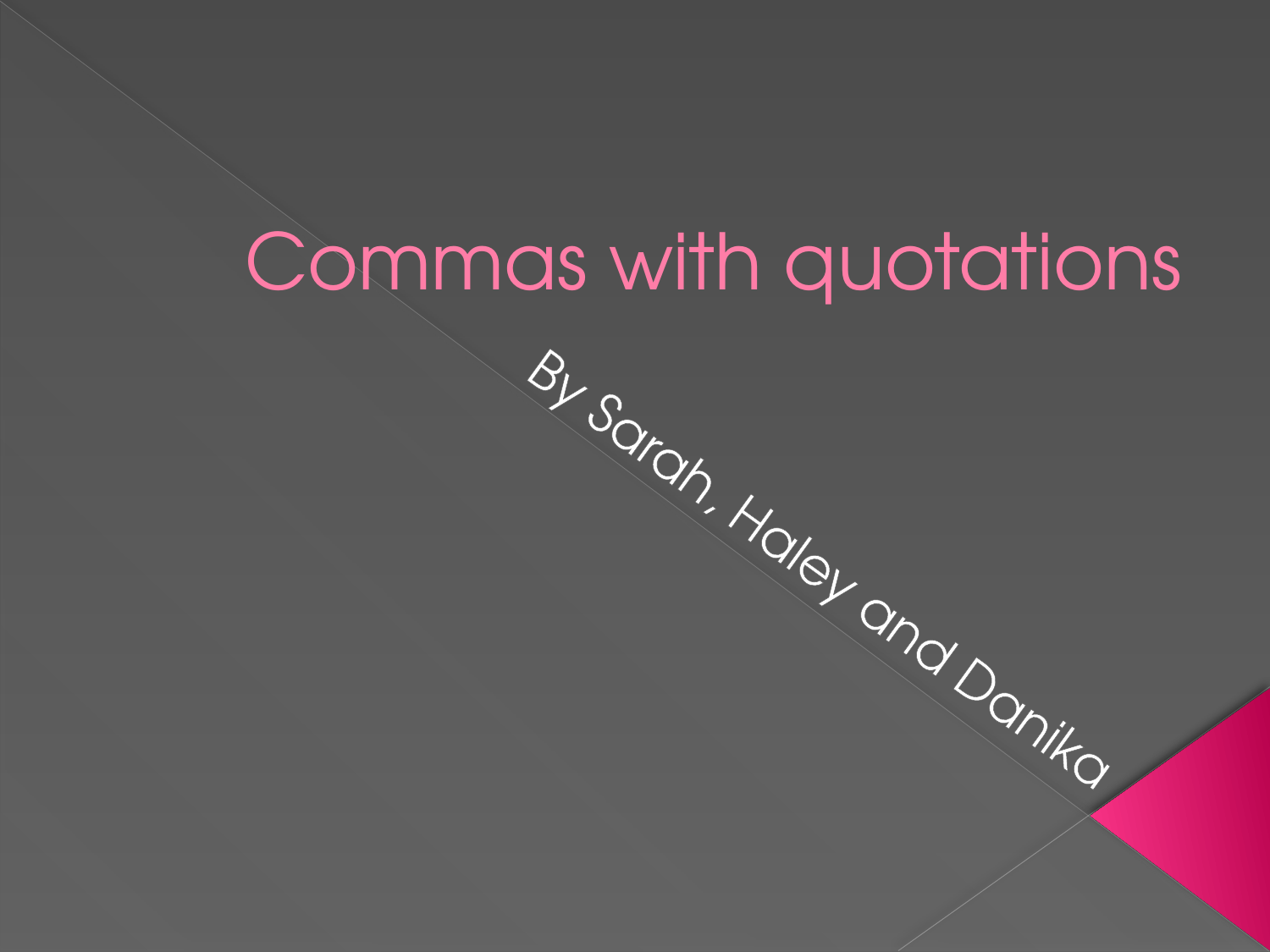

# Commas with quotations
By Sarah, Haley and Danika